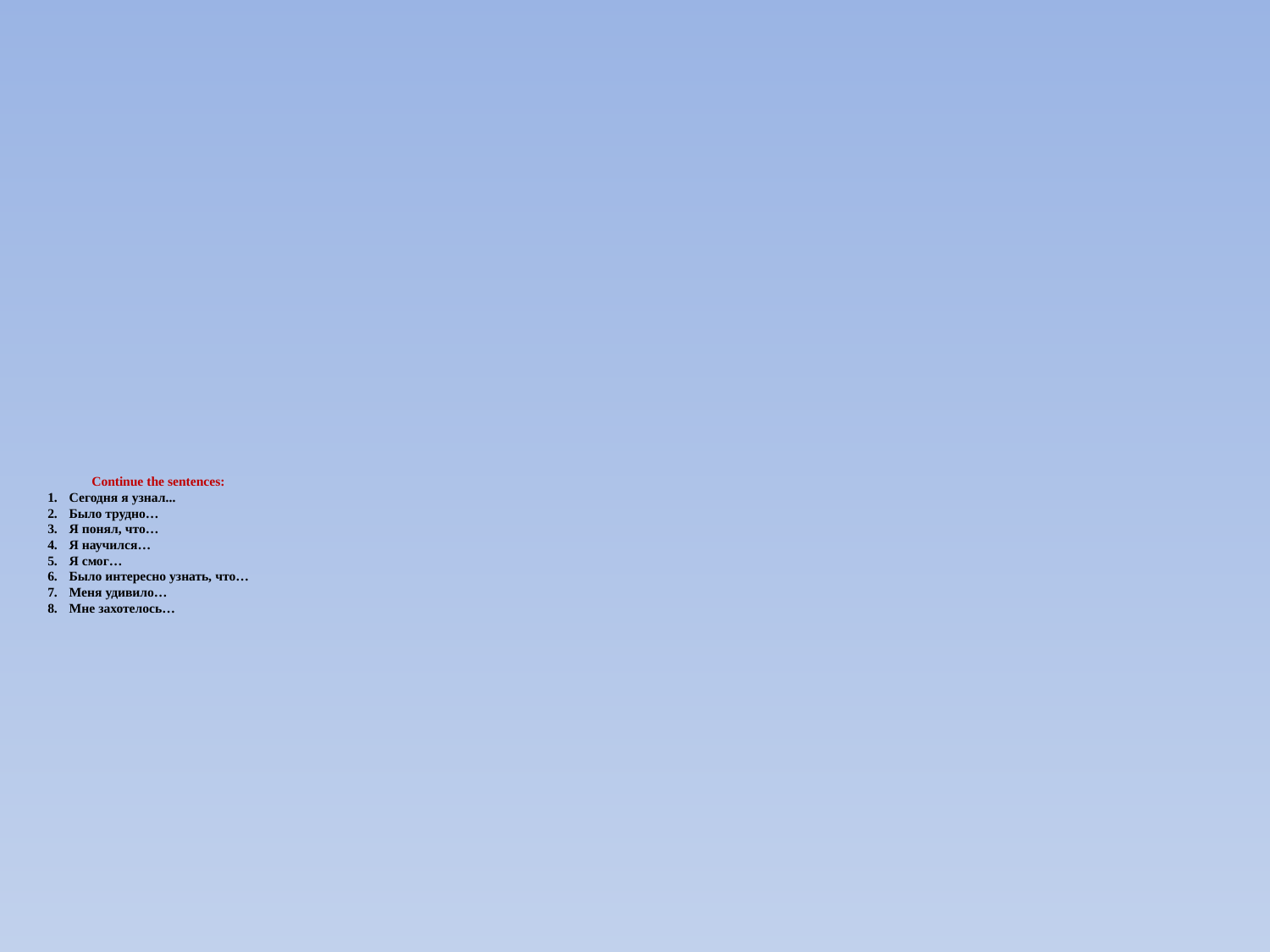

# Continue the sentences: 1.	Сегодня я узнал... 2.	Было трудно… 3.	Я понял, что… 4.	Я научился… 5.	Я смог… 6.	Было интересно узнать, что… 7.	Меня удивило… 8.	Мне захотелось…